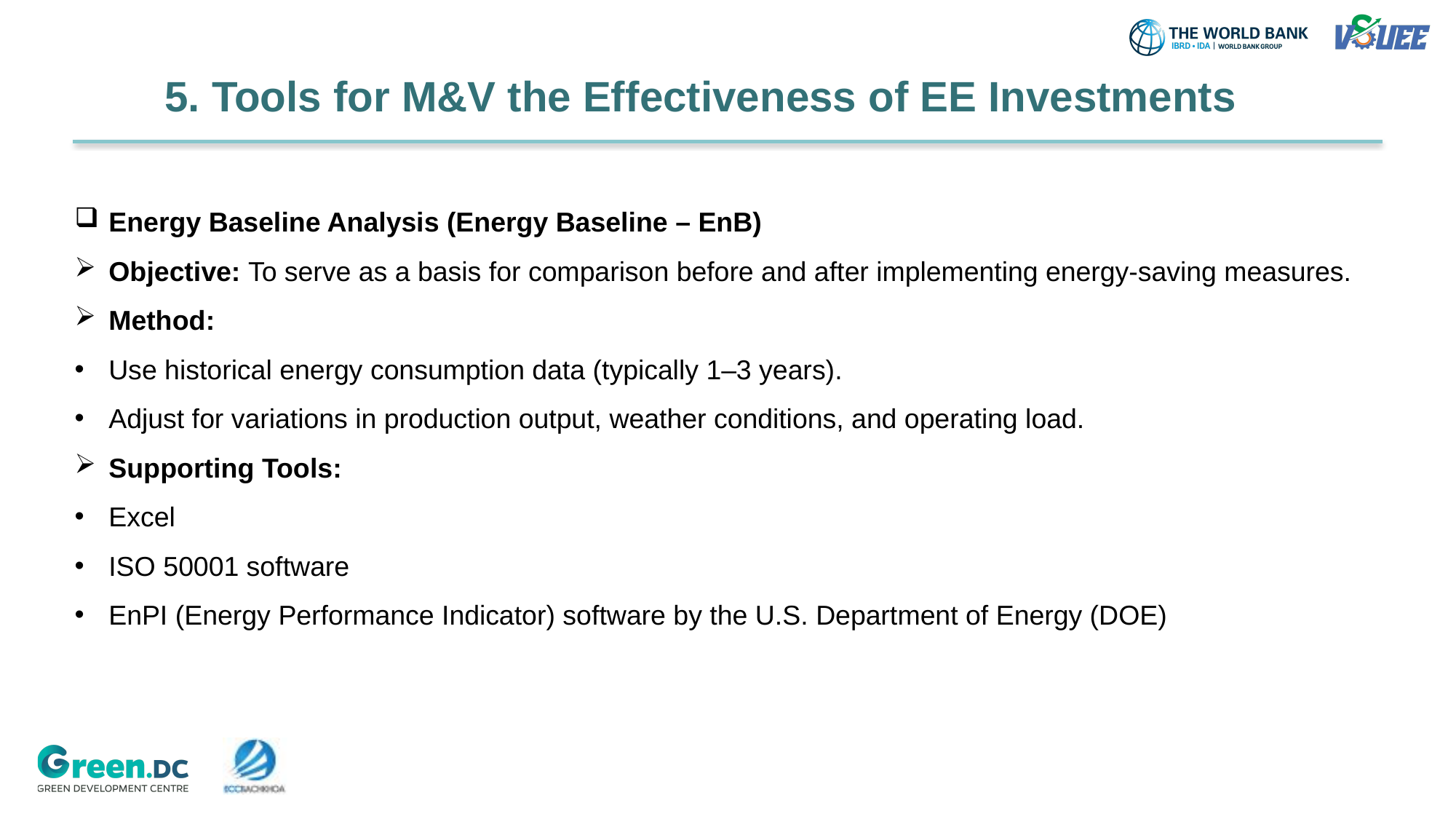

5. Tools for M&V the Effectiveness of EE Investments
Energy Baseline Analysis (Energy Baseline – EnB)
Objective: To serve as a basis for comparison before and after implementing energy-saving measures.
Method:
Use historical energy consumption data (typically 1–3 years).
Adjust for variations in production output, weather conditions, and operating load.
Supporting Tools:
Excel
ISO 50001 software
EnPI (Energy Performance Indicator) software by the U.S. Department of Energy (DOE)